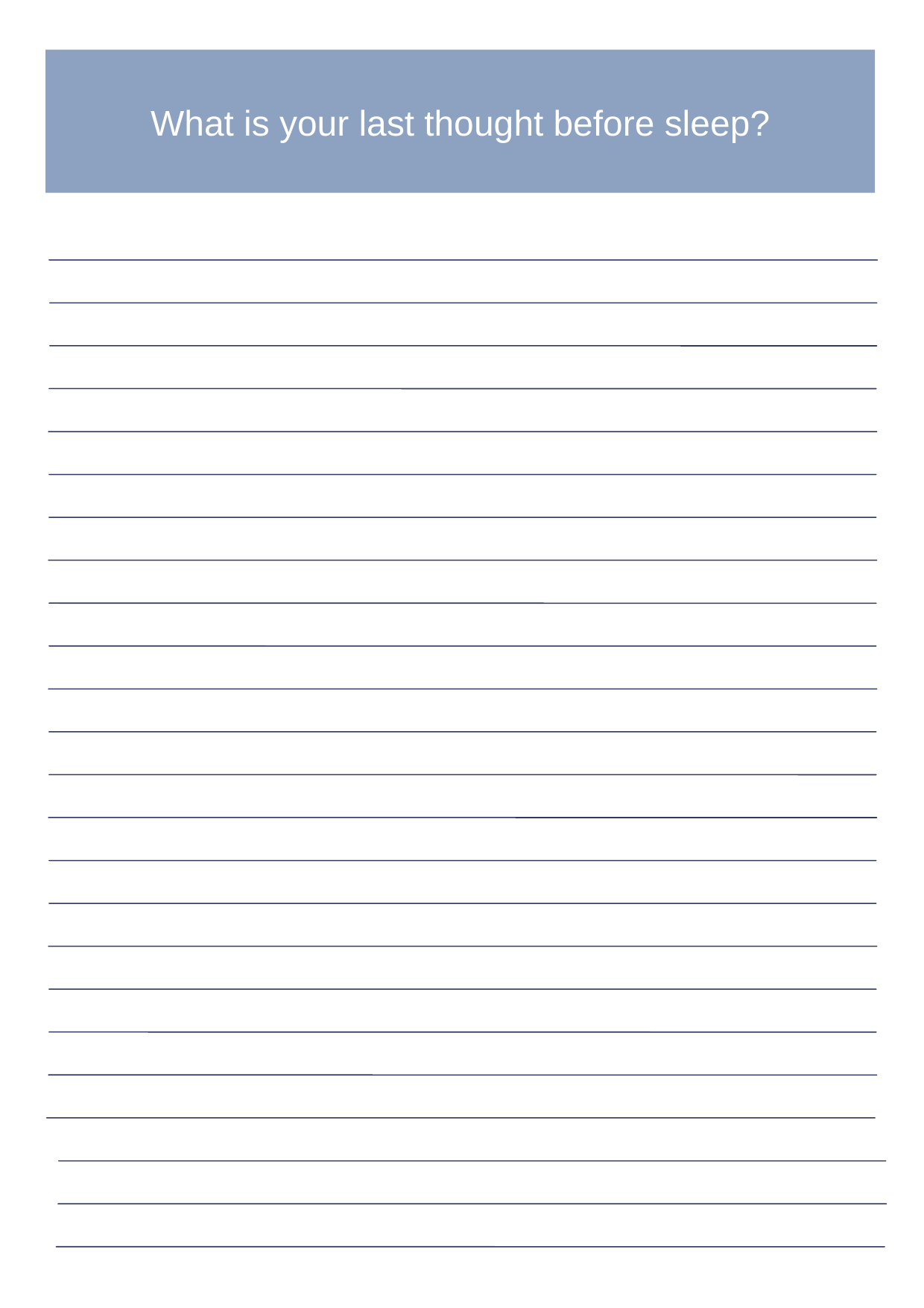

What is your last thought before sleep?